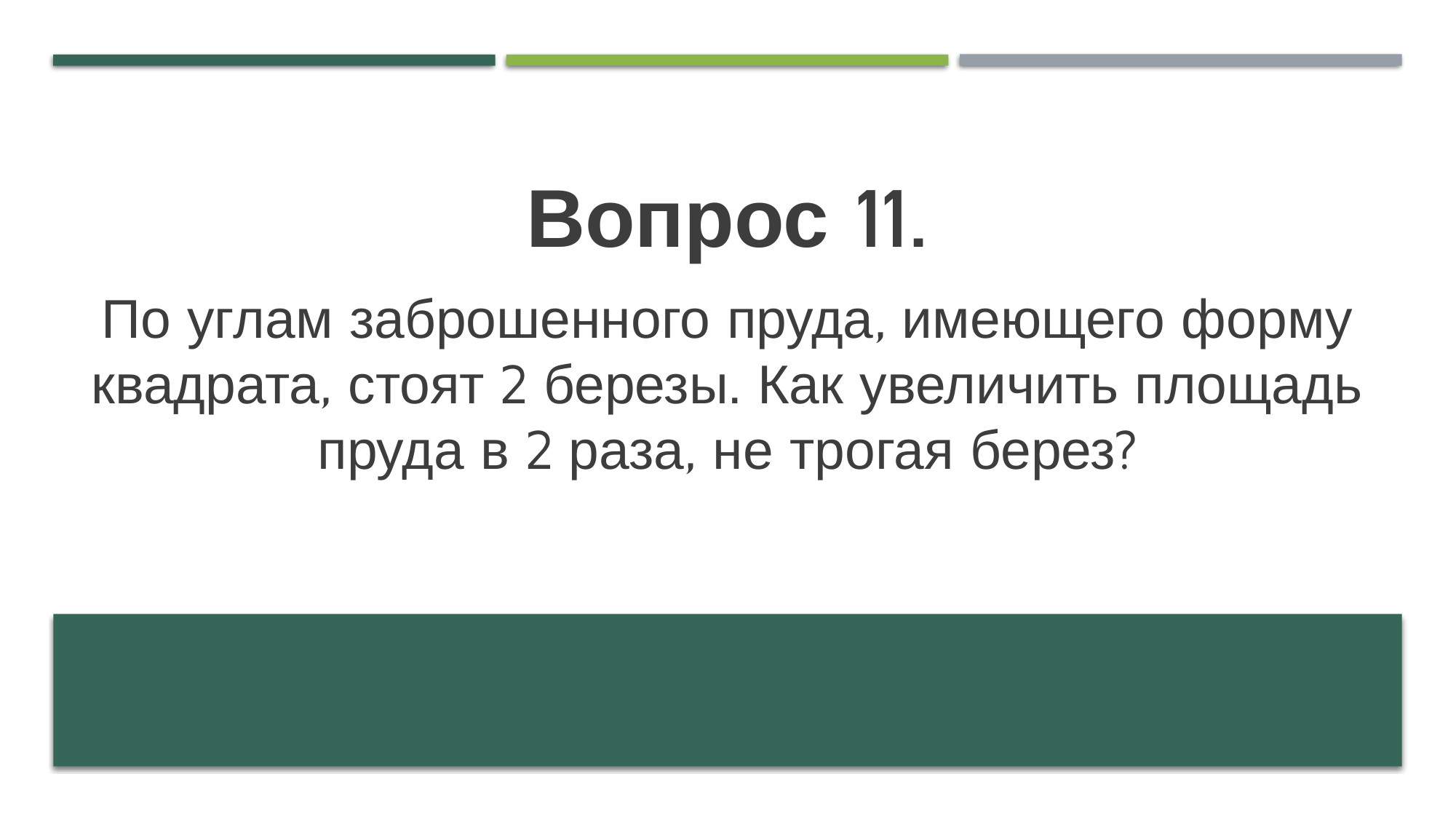

Вопрос 11.
По углам заброшенного пруда, имеющего форму квадрата, стоят 2 березы. Как увеличить площадь пруда в 2 раза, не трогая берез?
#